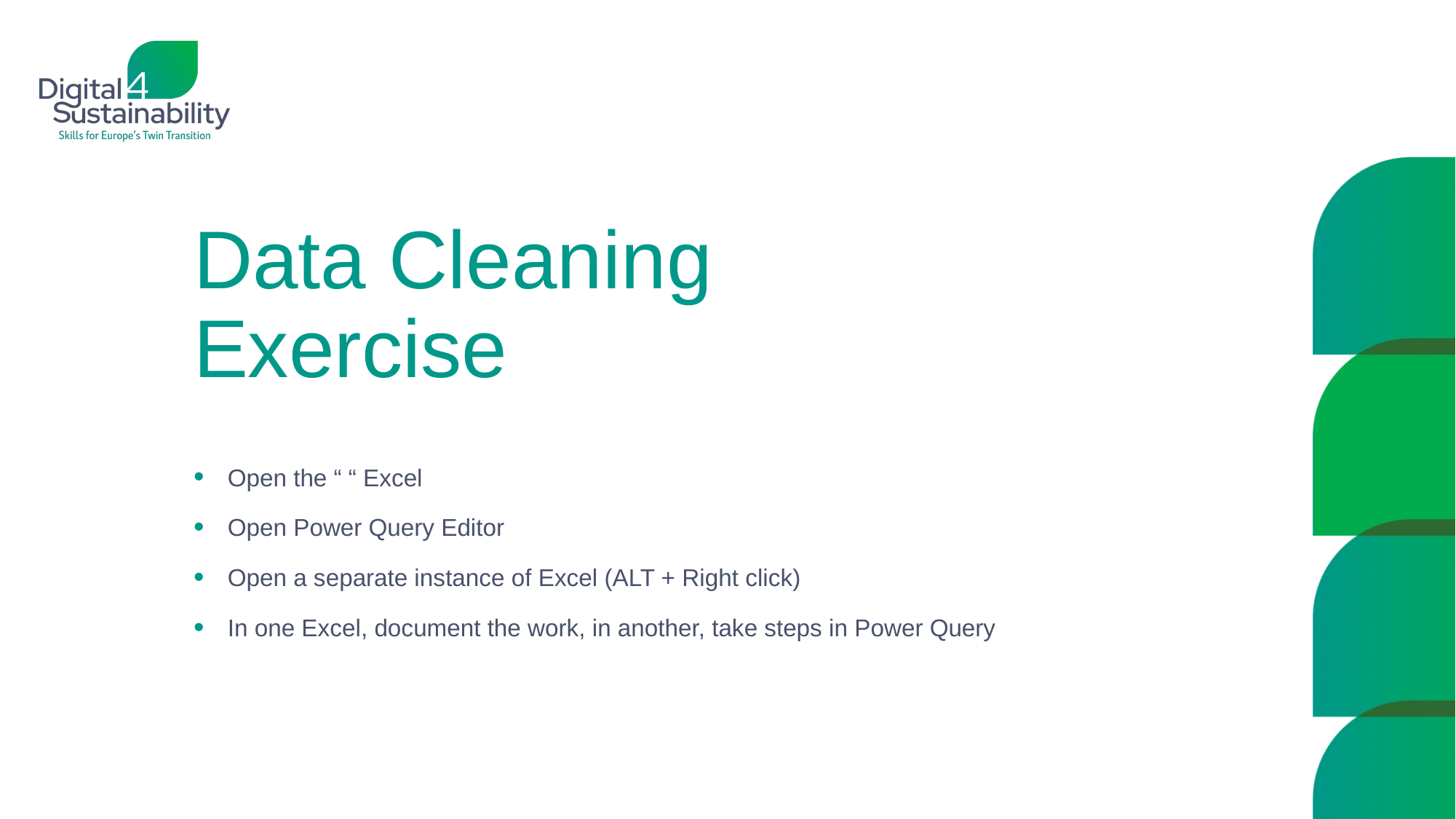

# Data Cleaning Exercise
Open the “ “ Excel
Open Power Query Editor
Open a separate instance of Excel (ALT + Right click)
In one Excel, document the work, in another, take steps in Power Query